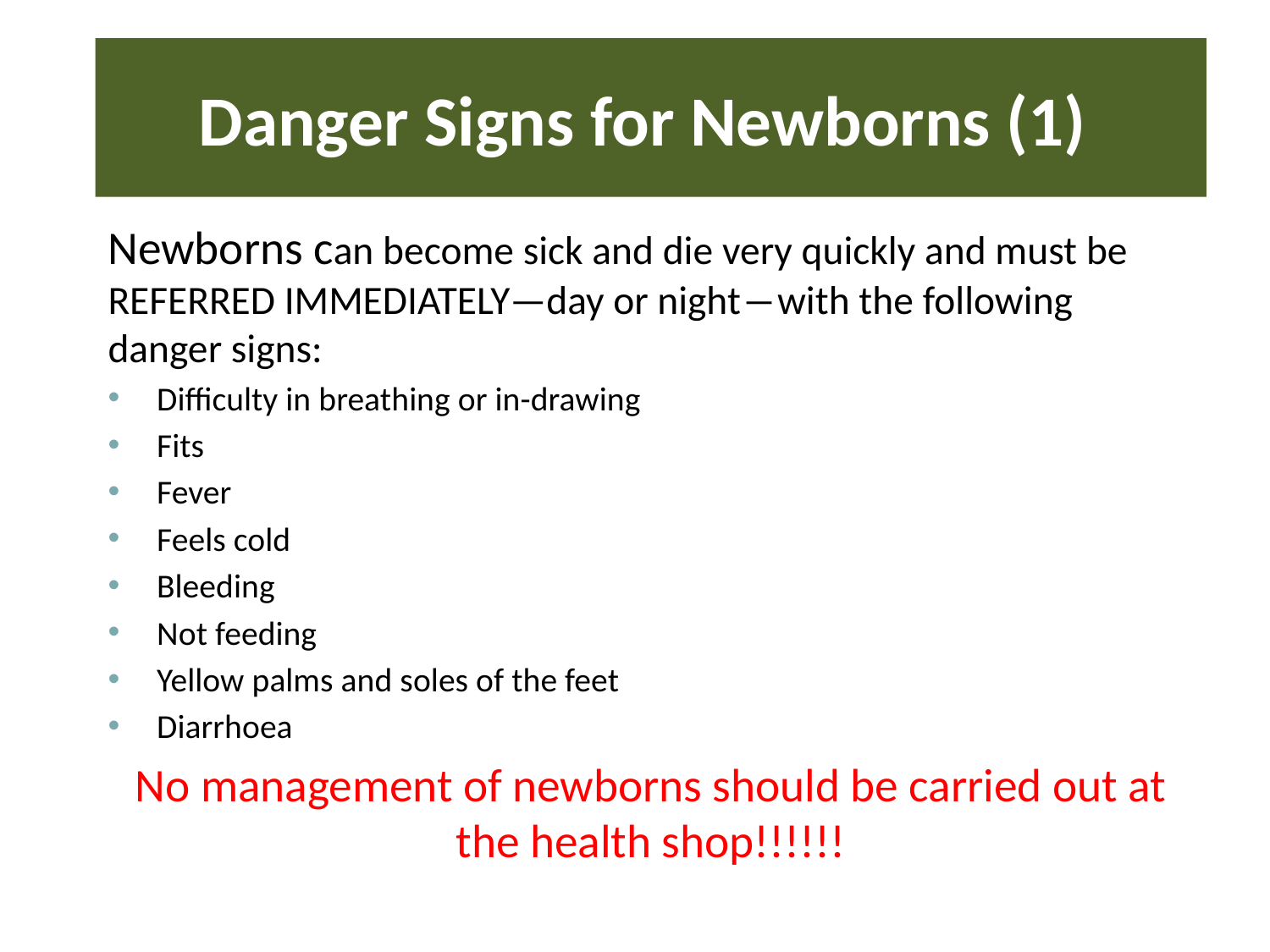

# Danger Signs for Newborns (1)
Newborns can become sick and die very quickly and must be REFERRED IMMEDIATELY—day or night―with the following danger signs:
Difficulty in breathing or in-drawing
Fits
Fever
Feels cold
Bleeding
Not feeding
Yellow palms and soles of the feet
Diarrhoea
No management of newborns should be carried out at the health shop!!!!!!